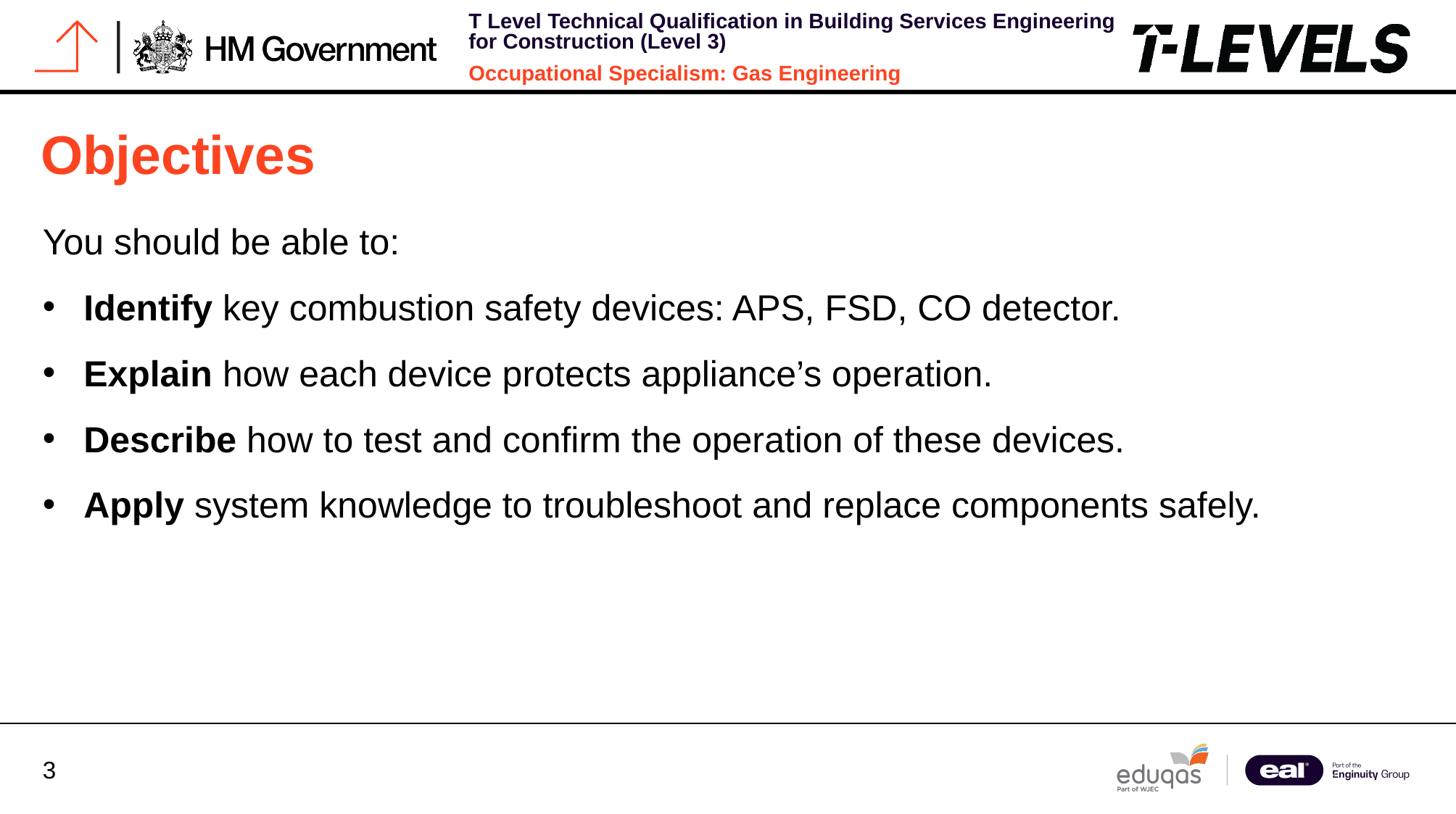

# Objectives
You should be able to:
Identify key combustion safety devices: APS, FSD, CO detector.
Explain how each device protects appliance’s operation.
Describe how to test and confirm the operation of these devices.
Apply system knowledge to troubleshoot and replace components safely.